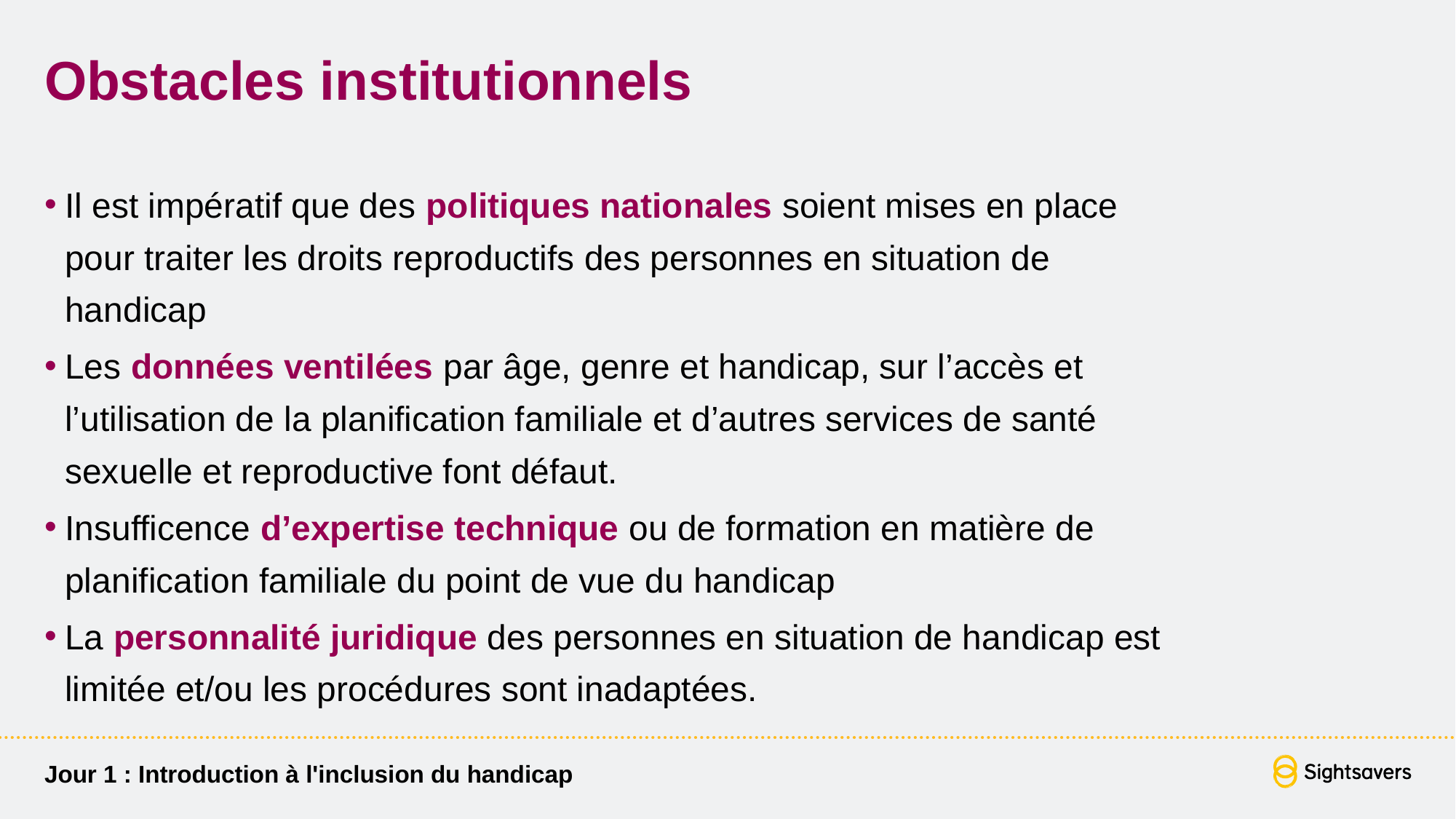

# Obstacles institutionnels
Il est impératif que des politiques nationales soient mises en place pour traiter les droits reproductifs des personnes en situation de handicap
Les données ventilées par âge, genre et handicap, sur l’accès et l’utilisation de la planification familiale et d’autres services de santé sexuelle et reproductive font défaut.
Insufficence d’expertise technique ou de formation en matière de planification familiale du point de vue du handicap
La personnalité juridique des personnes en situation de handicap est limitée et/ou les procédures sont inadaptées.

Jour 1 : Introduction à l'inclusion du handicap